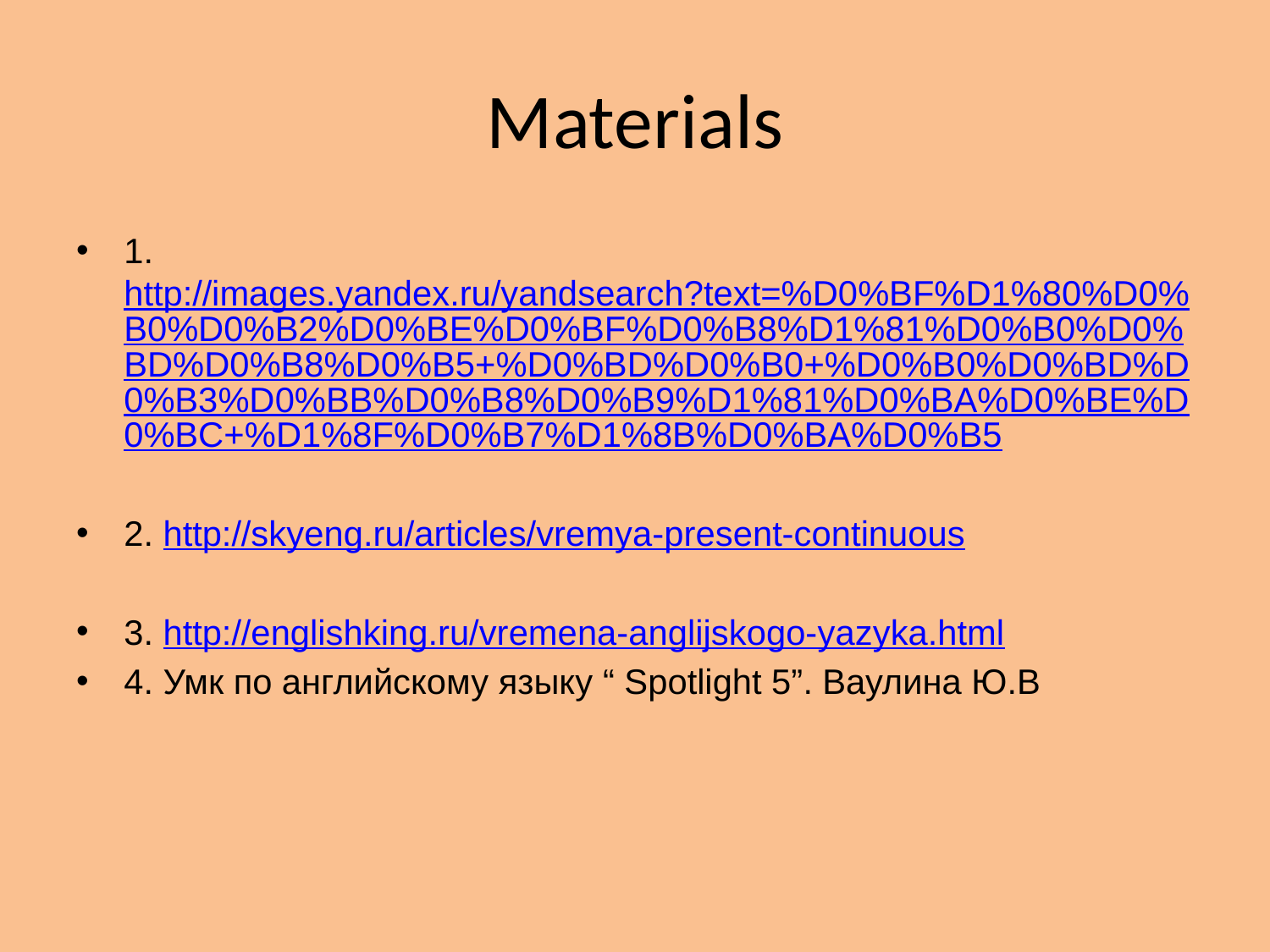

# Materials
1. http://images.yandex.ru/yandsearch?text=%D0%BF%D1%80%D0%B0%D0%B2%D0%BE%D0%BF%D0%B8%D1%81%D0%B0%D0%BD%D0%B8%D0%B5+%D0%BD%D0%B0+%D0%B0%D0%BD%D0%B3%D0%BB%D0%B8%D0%B9%D1%81%D0%BA%D0%BE%D0%BC+%D1%8F%D0%B7%D1%8B%D0%BA%D0%B5

2. http://skyeng.ru/articles/vremya-present-continuous

3. http://englishking.ru/vremena-anglijskogo-yazyka.html
4. Умк по английскому языку “ Spotlight 5”. Ваулина Ю.В